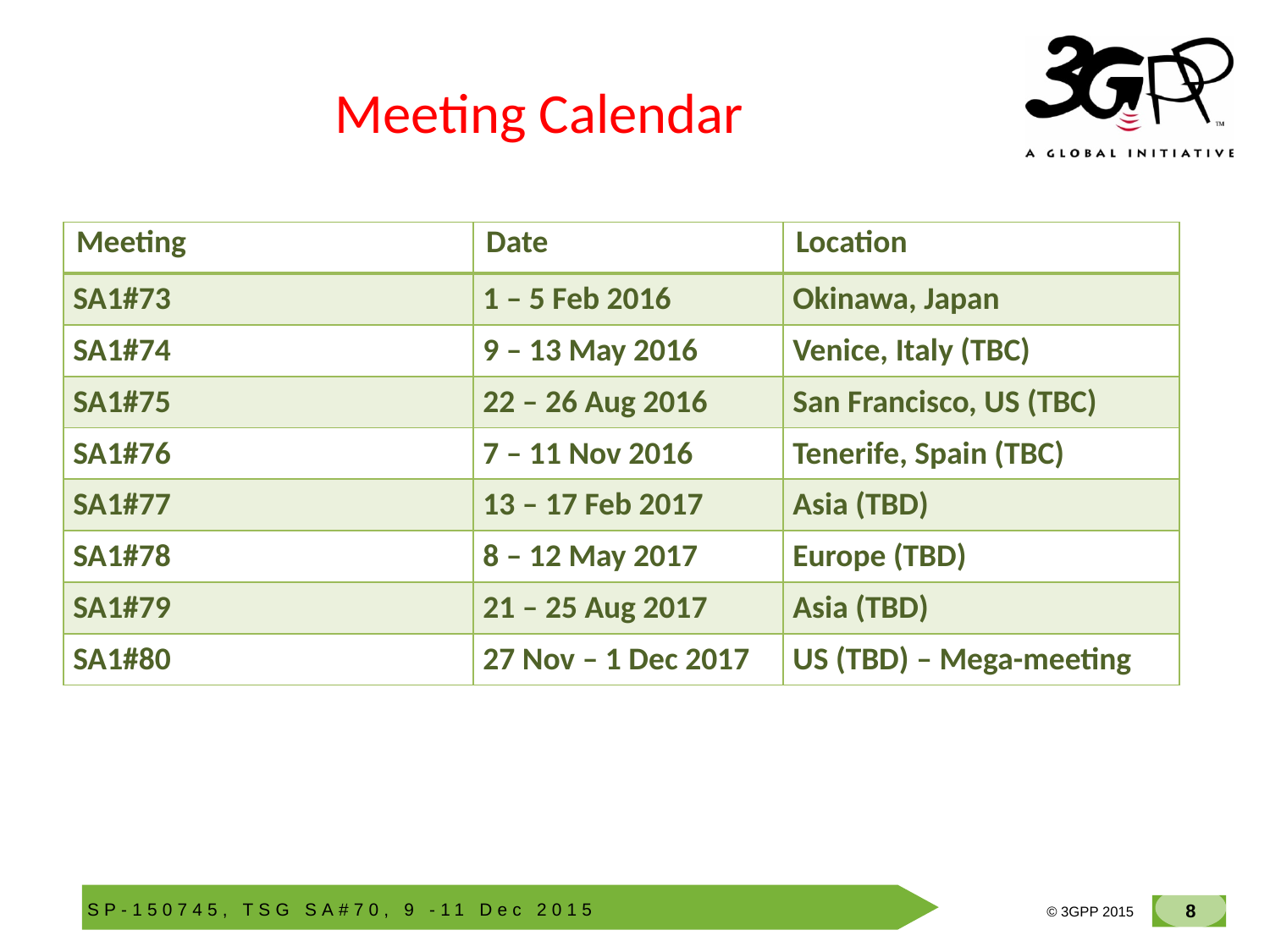

# Meeting Calendar
| Meeting | Date | Location |
| --- | --- | --- |
| SA1#73 | 1 – 5 Feb 2016 | Okinawa, Japan |
| SA1#74 | 9 – 13 May 2016 | Venice, Italy (TBC) |
| SA1#75 | 22 – 26 Aug 2016 | San Francisco, US (TBC) |
| SA1#76 | 7 – 11 Nov 2016 | Tenerife, Spain (TBC) |
| SA1#77 | 13 – 17 Feb 2017 | Asia (TBD) |
| SA1#78 | 8 – 12 May 2017 | Europe (TBD) |
| SA1#79 | 21 – 25 Aug 2017 | Asia (TBD) |
| SA1#80 | 27 Nov – 1 Dec 2017 | US (TBD) – Mega-meeting |